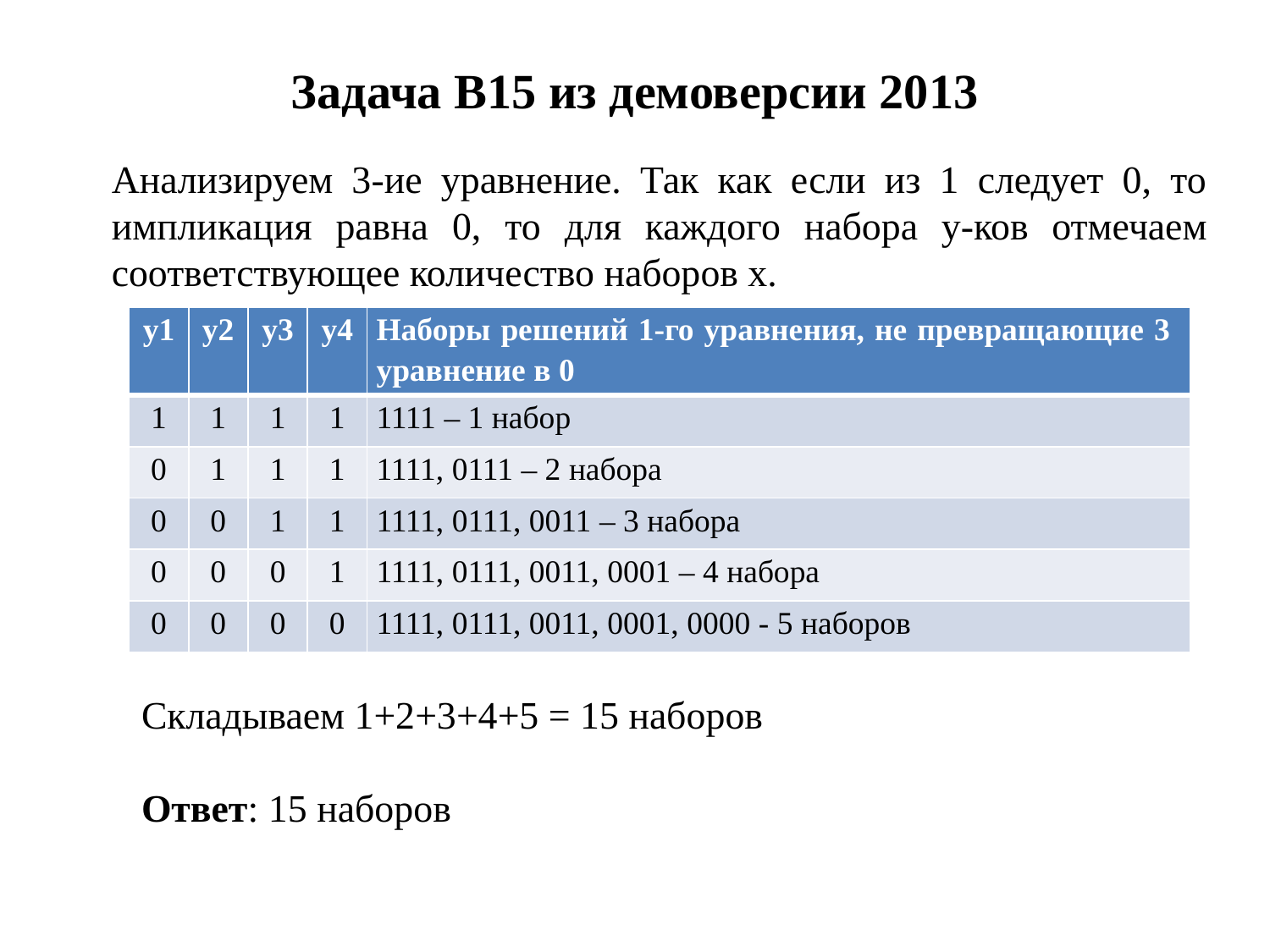

# Задача B15 из демоверсии 2013
Анализируем 3-ие уравнение. Так как если из 1 следует 0, то импликация равна 0, то для каждого набора у-ков отмечаем соответствующее количество наборов х.
| y1 | y2 | y3 | y4 | Наборы решений 1-го уравнения, не превращающие 3 уравнение в 0 |
| --- | --- | --- | --- | --- |
| 1 | 1 | 1 | 1 | 1111 – 1 набор |
| 0 | 1 | 1 | 1 | 1111, 0111 – 2 набора |
| 0 | 0 | 1 | 1 | 1111, 0111, 0011 – 3 набора |
| 0 | 0 | 0 | 1 | 1111, 0111, 0011, 0001 – 4 набора |
| 0 | 0 | 0 | 0 | 1111, 0111, 0011, 0001, 0000 - 5 наборов |
Складываем 1+2+3+4+5 = 15 наборов

Ответ: 15 наборов